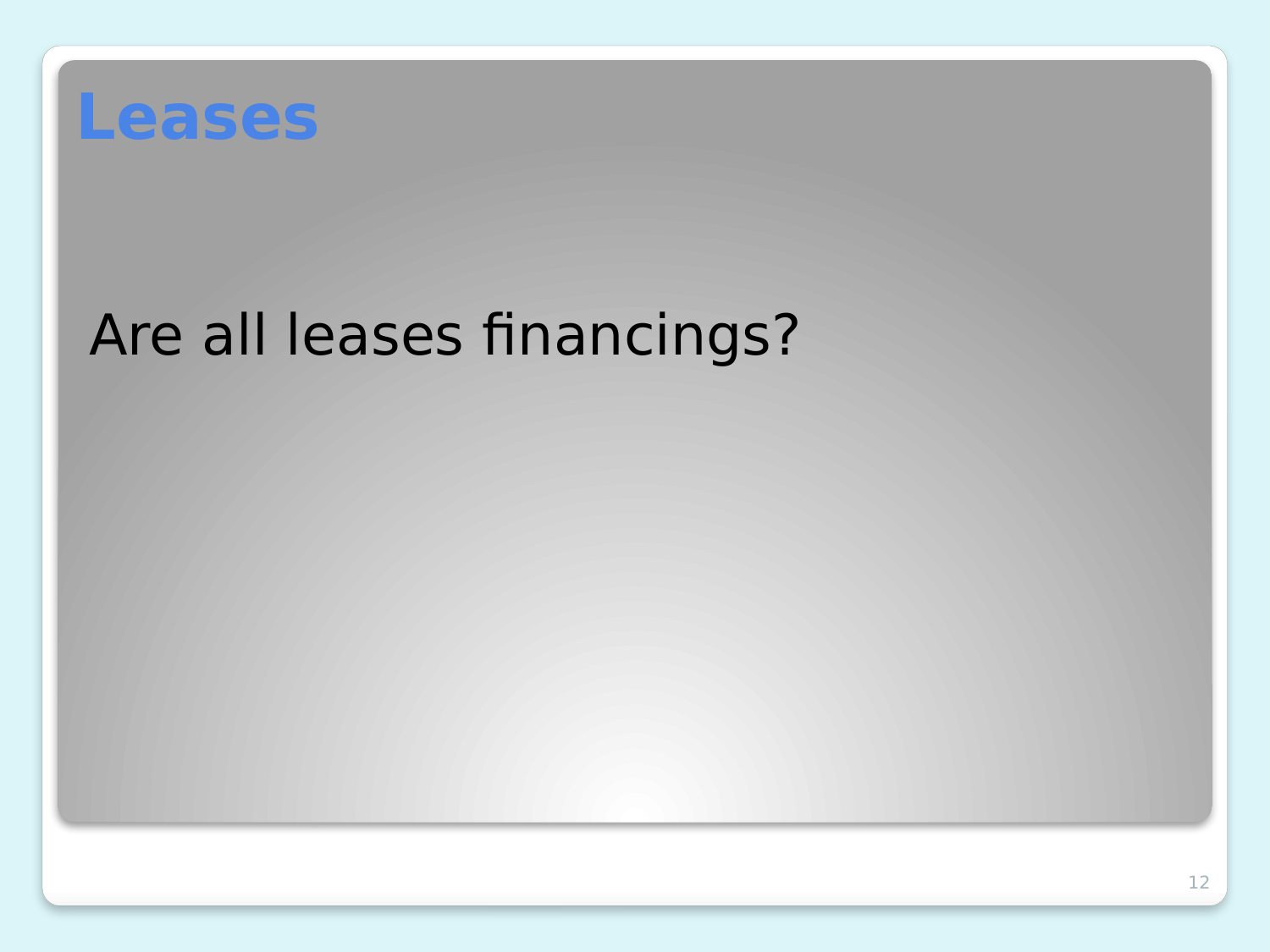

# Leases
Are all leases financings?
12